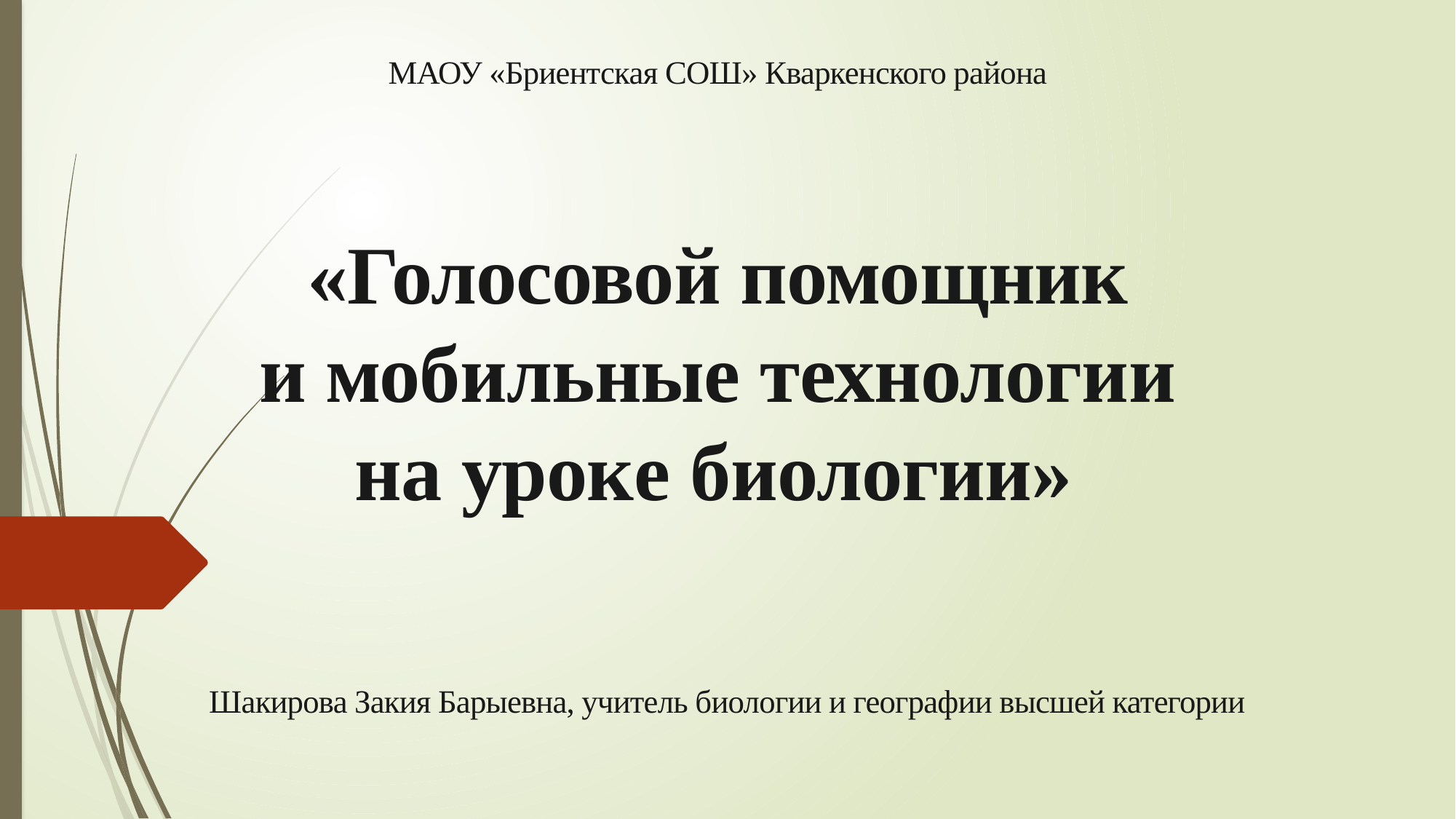

МАОУ «Бриентская СОШ» Кваркенского района
«Голосовой помощник
и мобильные технологии
на уроке биологии»
Шакирова Закия Барыевна, учитель биологии и географии высшей категории